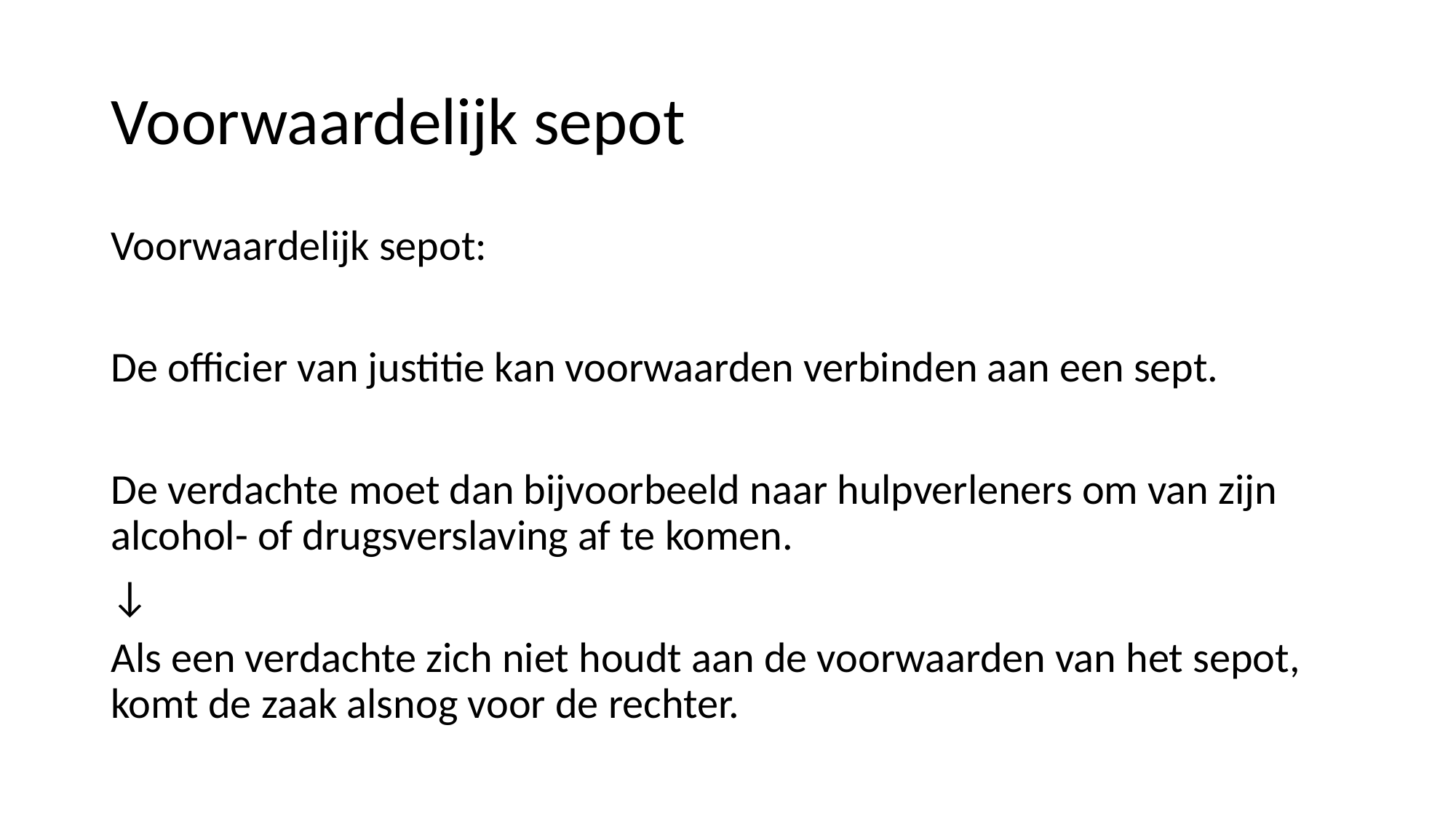

# Voorwaardelijk sepot
Voorwaardelijk sepot:

De officier van justitie kan voorwaarden verbinden aan een sept.

De verdachte moet dan bijvoorbeeld naar hulpverleners om van zijn alcohol- of drugsverslaving af te komen.
↓
Als een verdachte zich niet houdt aan de voorwaarden van het sepot, komt de zaak alsnog voor de rechter.